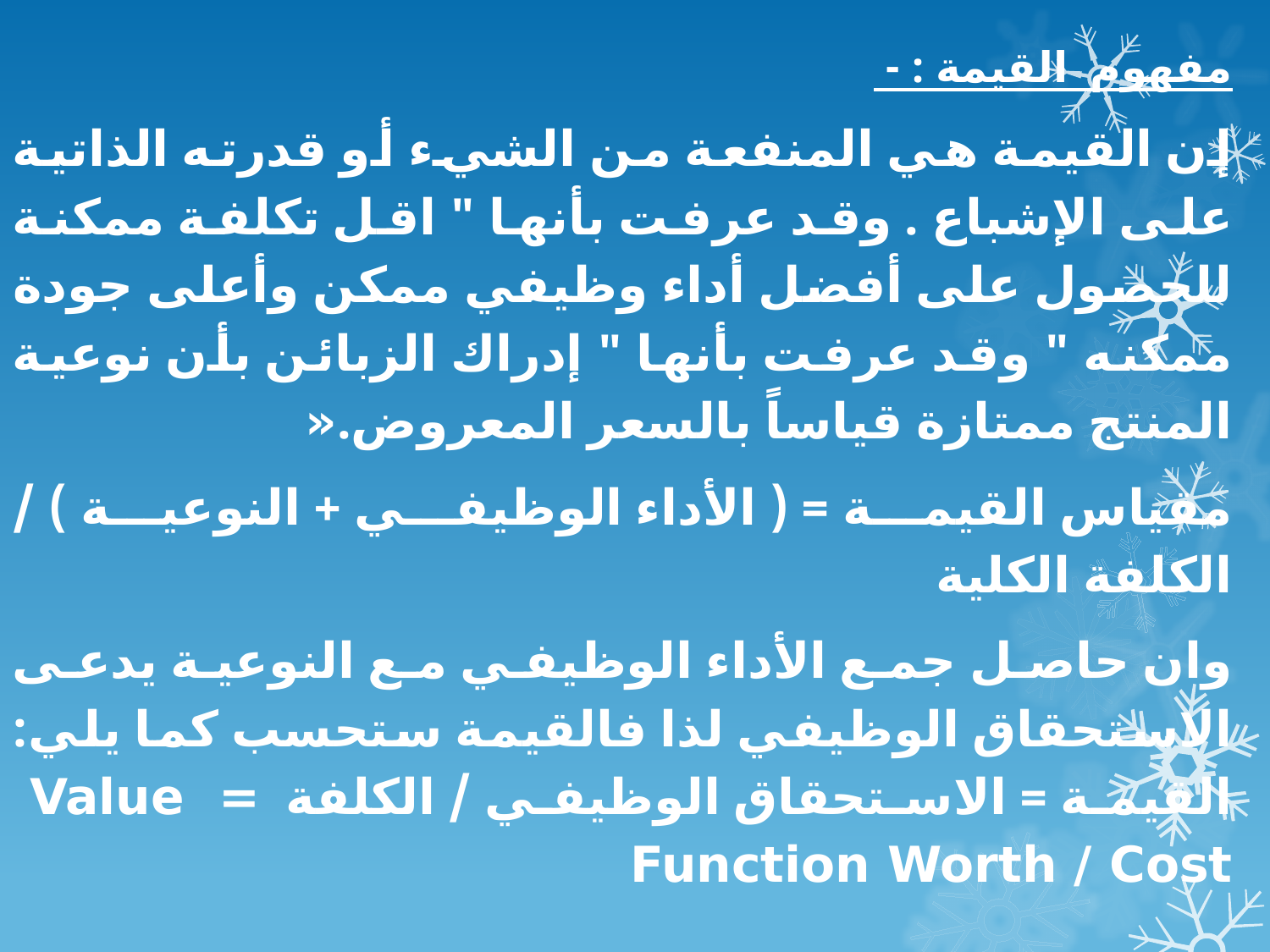

مفهوم  القيمة : -
إن القيمة هي المنفعة من الشيء أو قدرته الذاتية على الإشباع . وقد عرفت بأنها " اقل تكلفة ممكنة للحصول على أفضل أداء وظيفي ممكن وأعلى جودة ممكنه " وقد عرفت بأنها " إدراك الزبائن بأن نوعية المنتج ممتازة قياساً بالسعر المعروض.«
مقياس القيمة = ( الأداء الوظيفي + النوعية ) / الكلفة الكلية
وان حاصل جمع الأداء الوظيفي مع النوعية يدعى الاستحقاق الوظيفي لذا فالقيمة ستحسب كما يلي: القيمة = الاستحقاق الوظيفي / الكلفة  Value = Function Worth / Cost